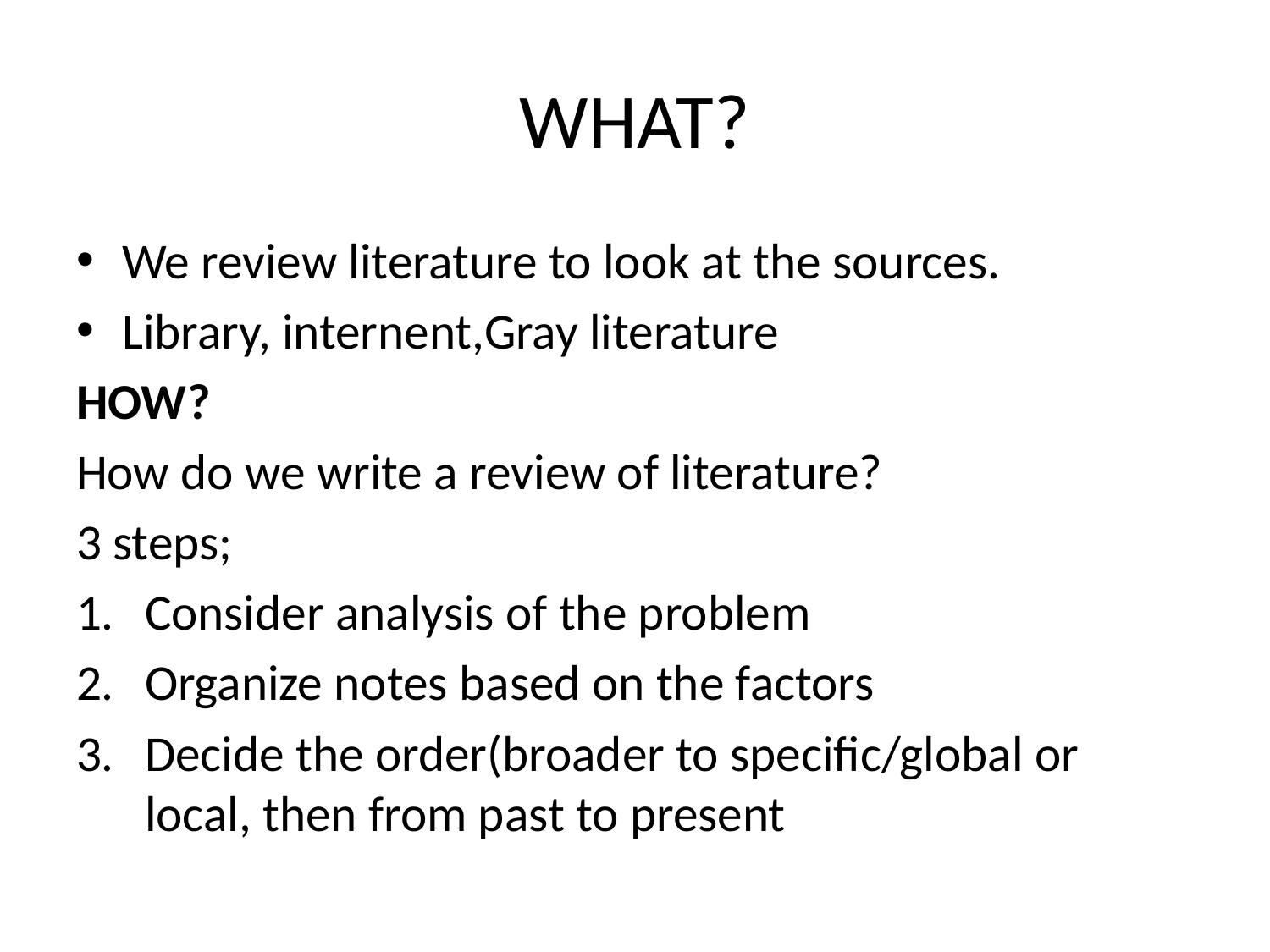

# WHAT?
We review literature to look at the sources.
Library, internent,Gray literature
HOW?
How do we write a review of literature?
3 steps;
Consider analysis of the problem
Organize notes based on the factors
Decide the order(broader to specific/global or local, then from past to present